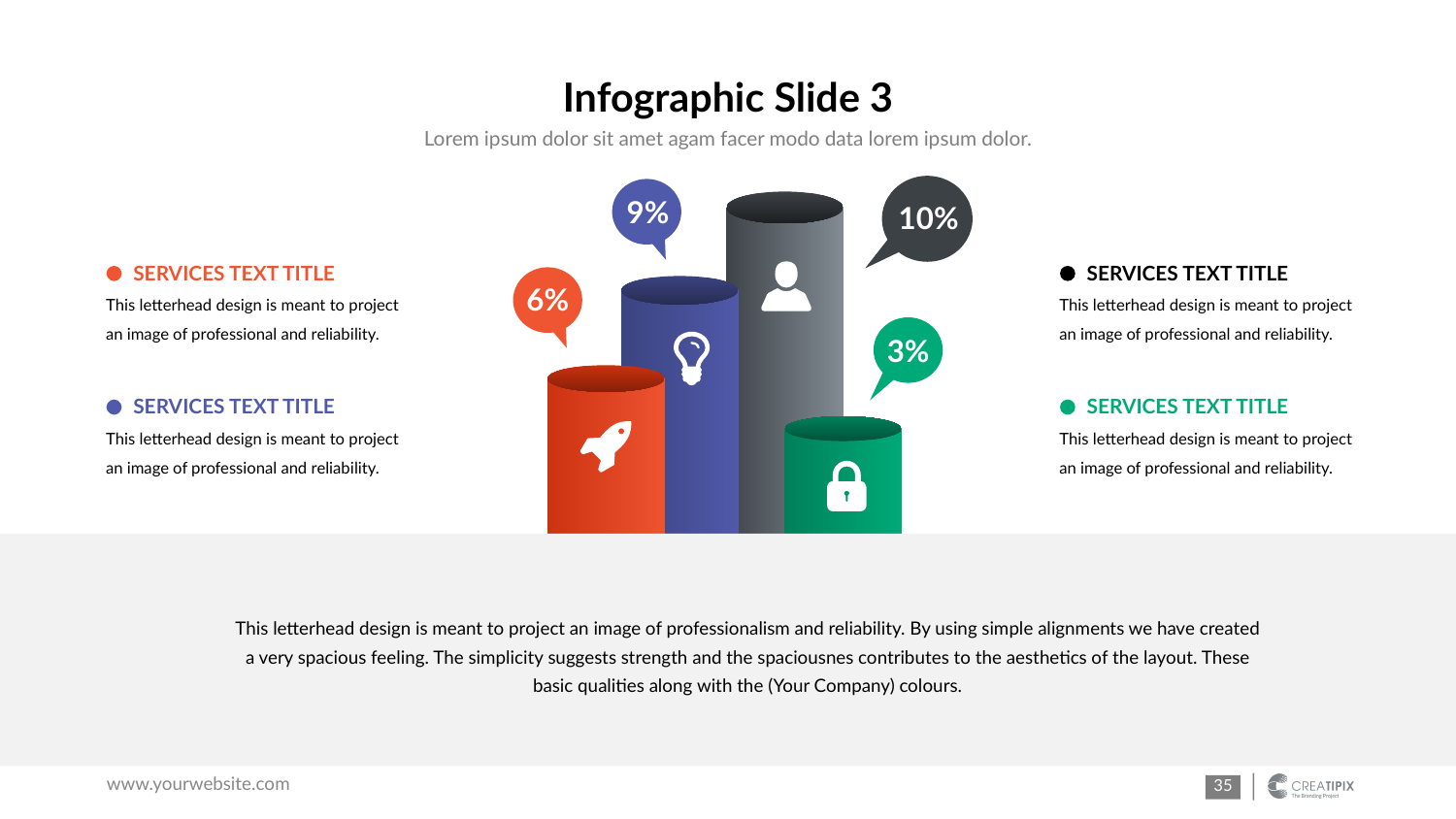

# Infographic Slide 3
Lorem ipsum dolor sit amet agam facer modo data lorem ipsum dolor.

9%

10%
SERVICES TEXT TITLE
SERVICES TEXT TITLE

6%
This letterhead design is meant to project an image of professional and reliability.
This letterhead design is meant to project an image of professional and reliability.

3%

SERVICES TEXT TITLE
SERVICES TEXT TITLE

This letterhead design is meant to project an image of professional and reliability.
This letterhead design is meant to project an image of professional and reliability.

This letterhead design is meant to project an image of professionalism and reliability. By using simple alignments we have created a very spacious feeling. The simplicity suggests strength and the spaciousnes contributes to the aesthetics of the layout. These basic qualities along with the (Your Company) colours.
35
www.yourwebsite.com